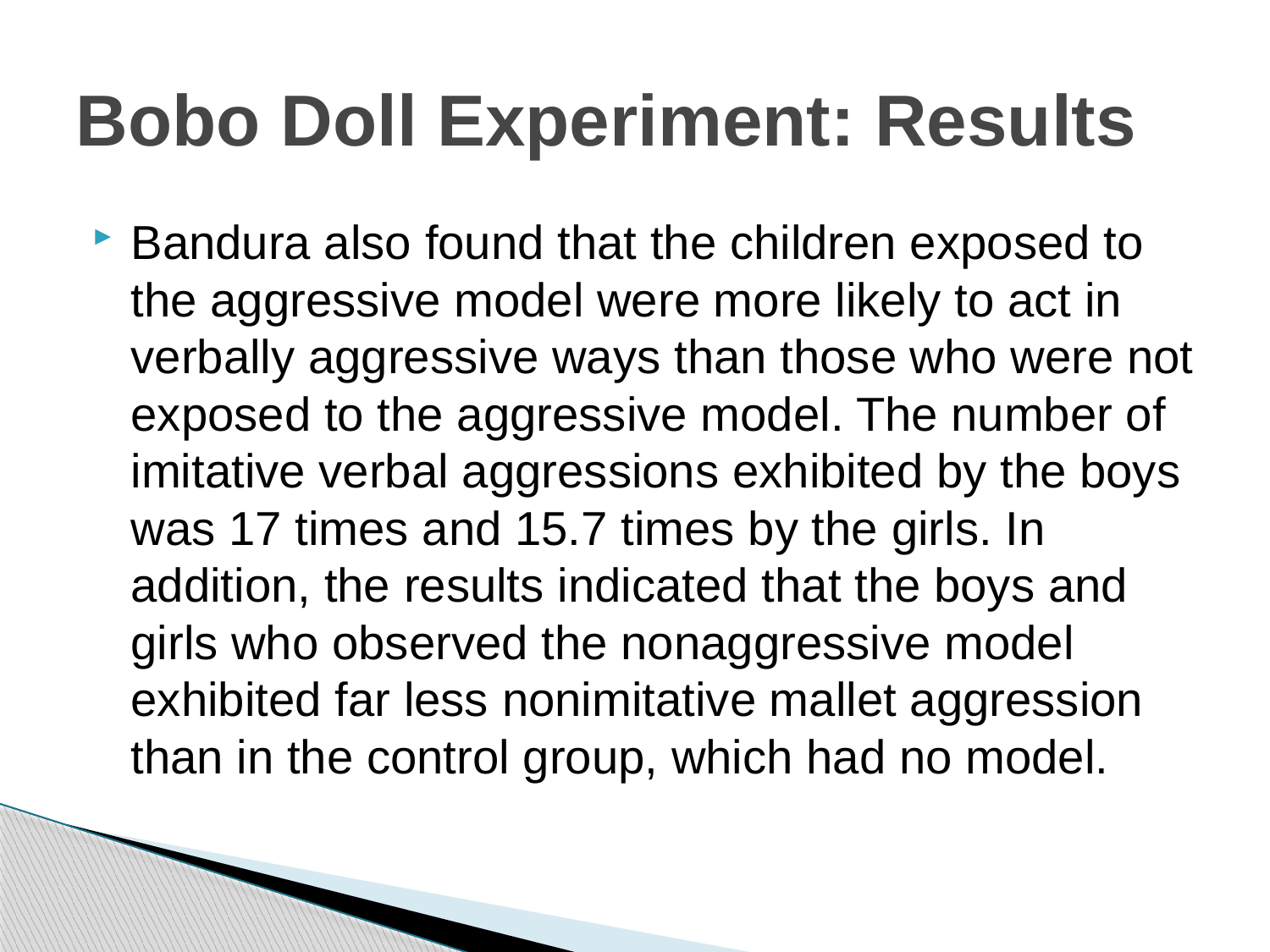

# Bobo Doll Experiment: Results
Bandura also found that the children exposed to the aggressive model were more likely to act in verbally aggressive ways than those who were not exposed to the aggressive model. The number of imitative verbal aggressions exhibited by the boys was 17 times and 15.7 times by the girls. In addition, the results indicated that the boys and girls who observed the nonaggressive model exhibited far less nonimitative mallet aggression than in the control group, which had no model.